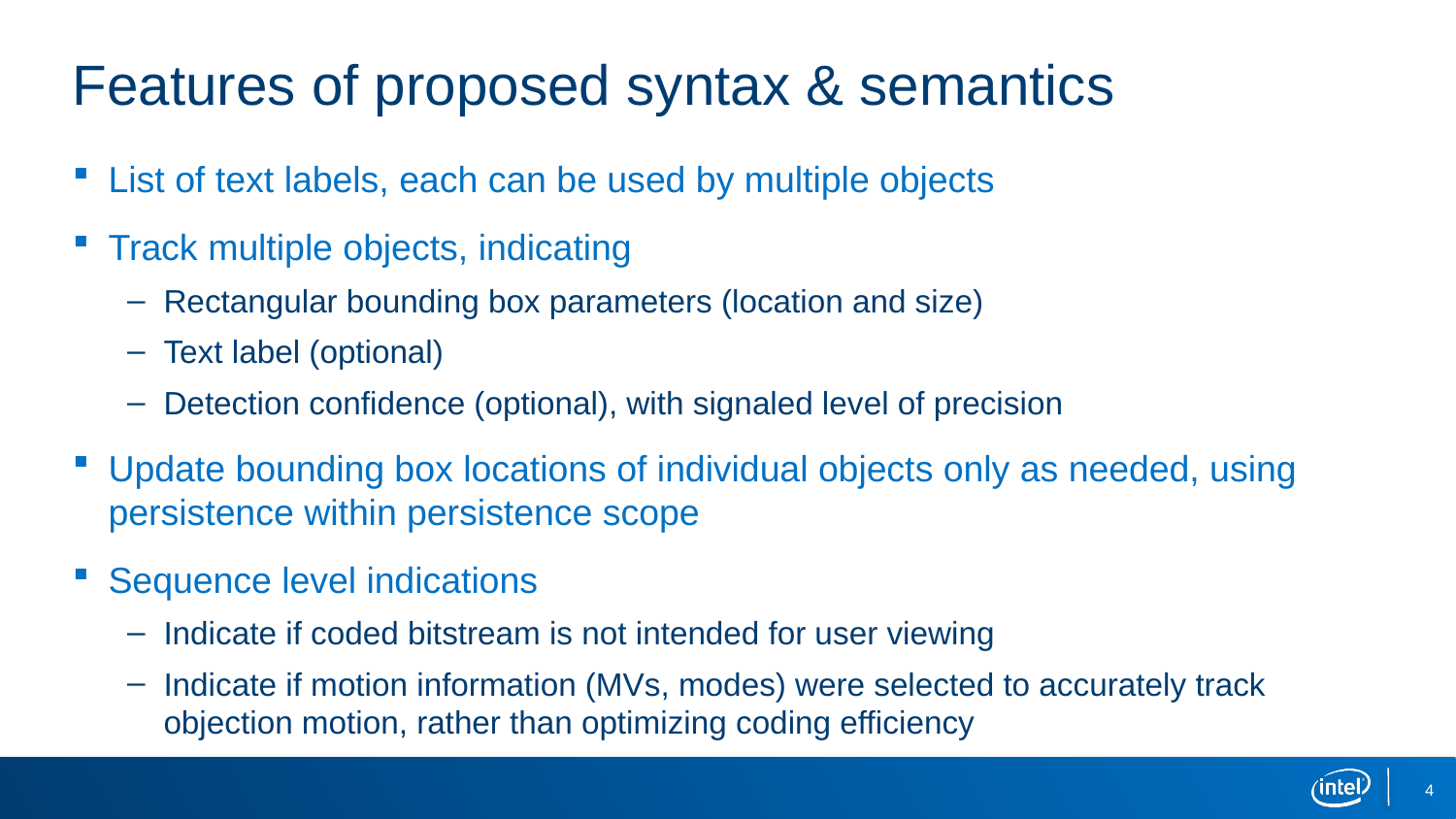

# Features of proposed syntax & semantics
List of text labels, each can be used by multiple objects
Track multiple objects, indicating
Rectangular bounding box parameters (location and size)
Text label (optional)
Detection confidence (optional), with signaled level of precision
Update bounding box locations of individual objects only as needed, using persistence within persistence scope
Sequence level indications
Indicate if coded bitstream is not intended for user viewing
Indicate if motion information (MVs, modes) were selected to accurately track objection motion, rather than optimizing coding efficiency

4